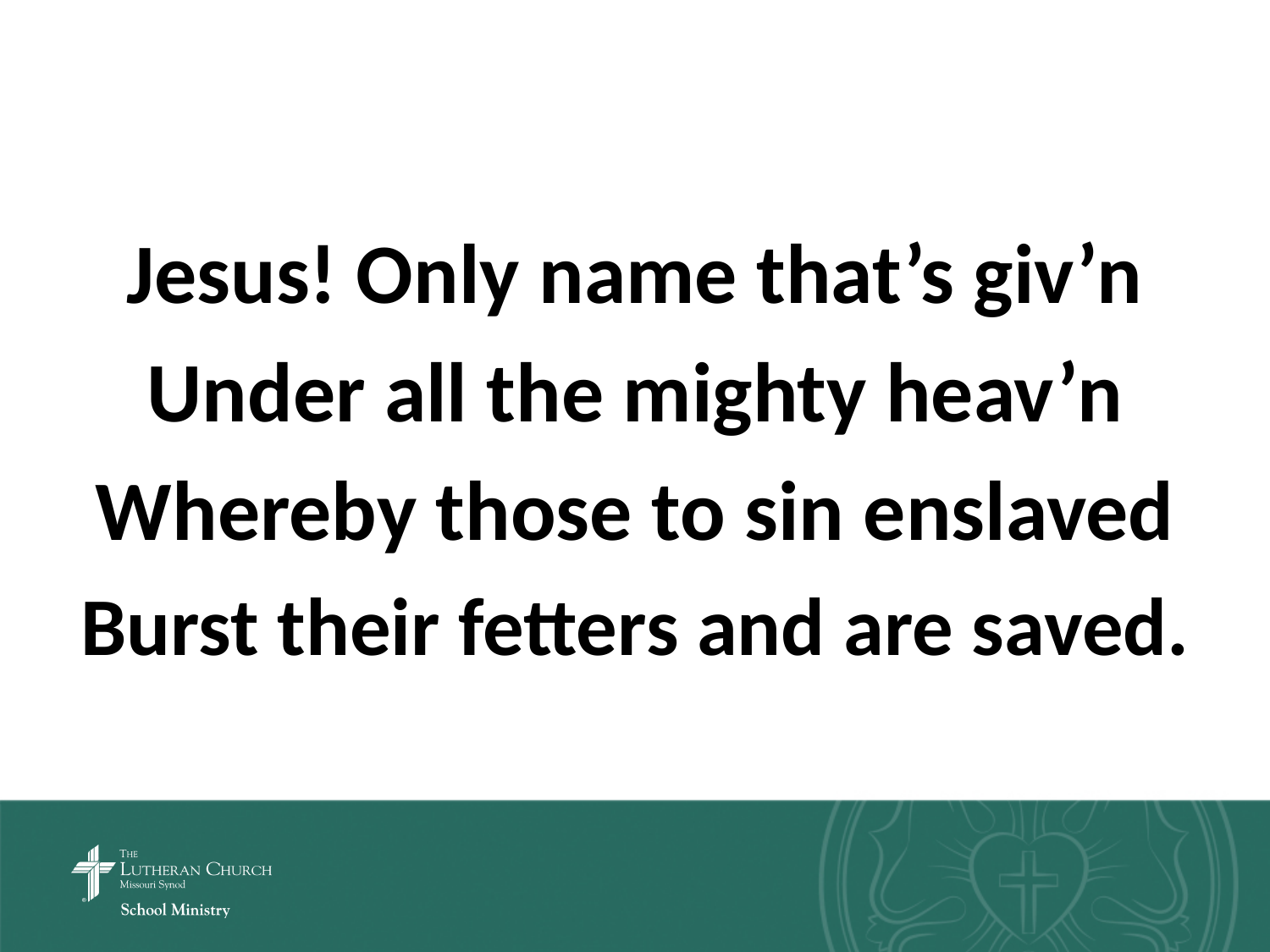

Jesus! Only name that’s giv’n
Under all the mighty heav’n
Whereby those to sin enslaved
Burst their fetters and are saved.